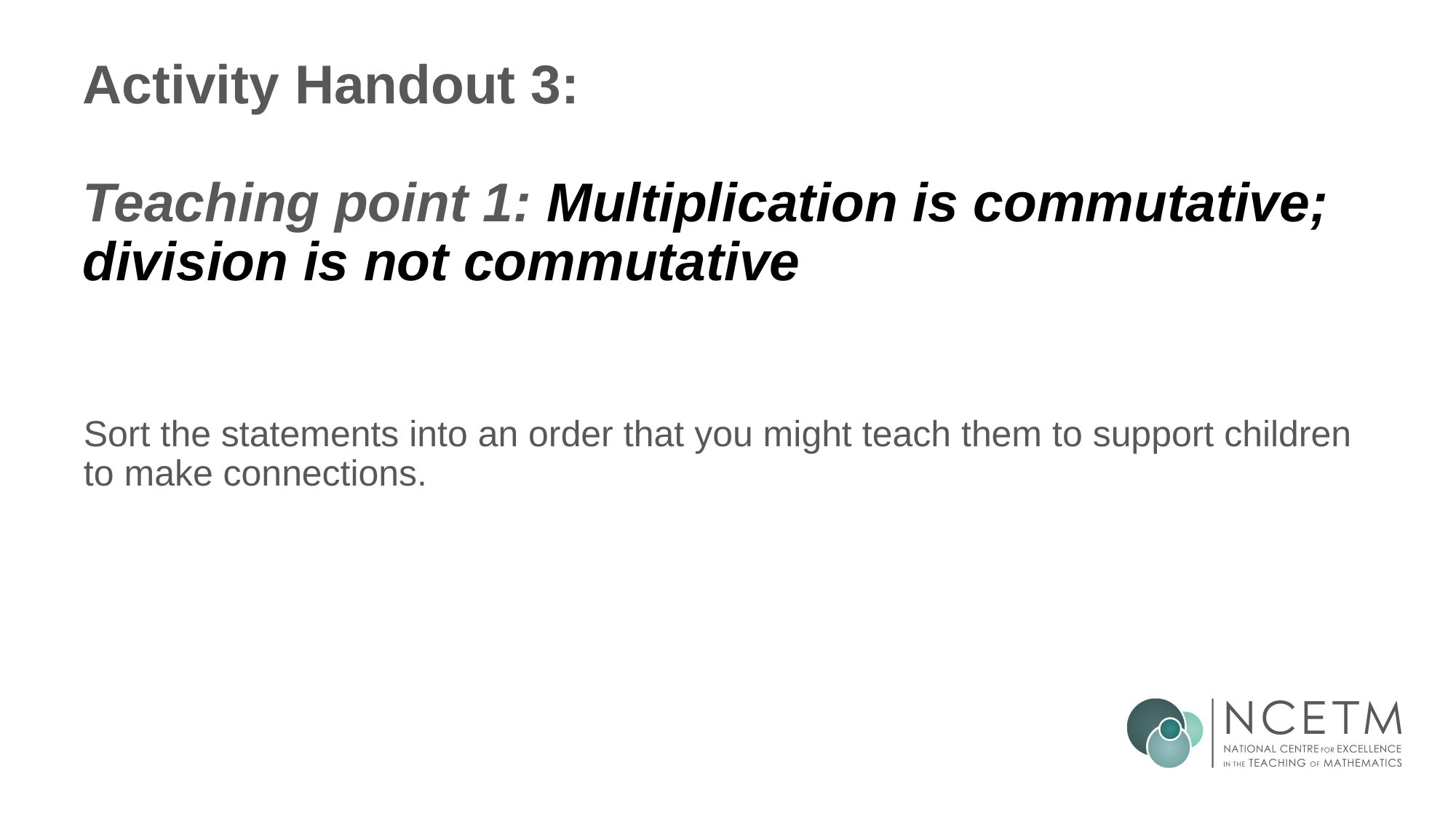

# Activity Handout 3: Teaching point 1: Multiplication is commutative; division is not commutative
Sort the statements into an order that you might teach them to support children to make connections.